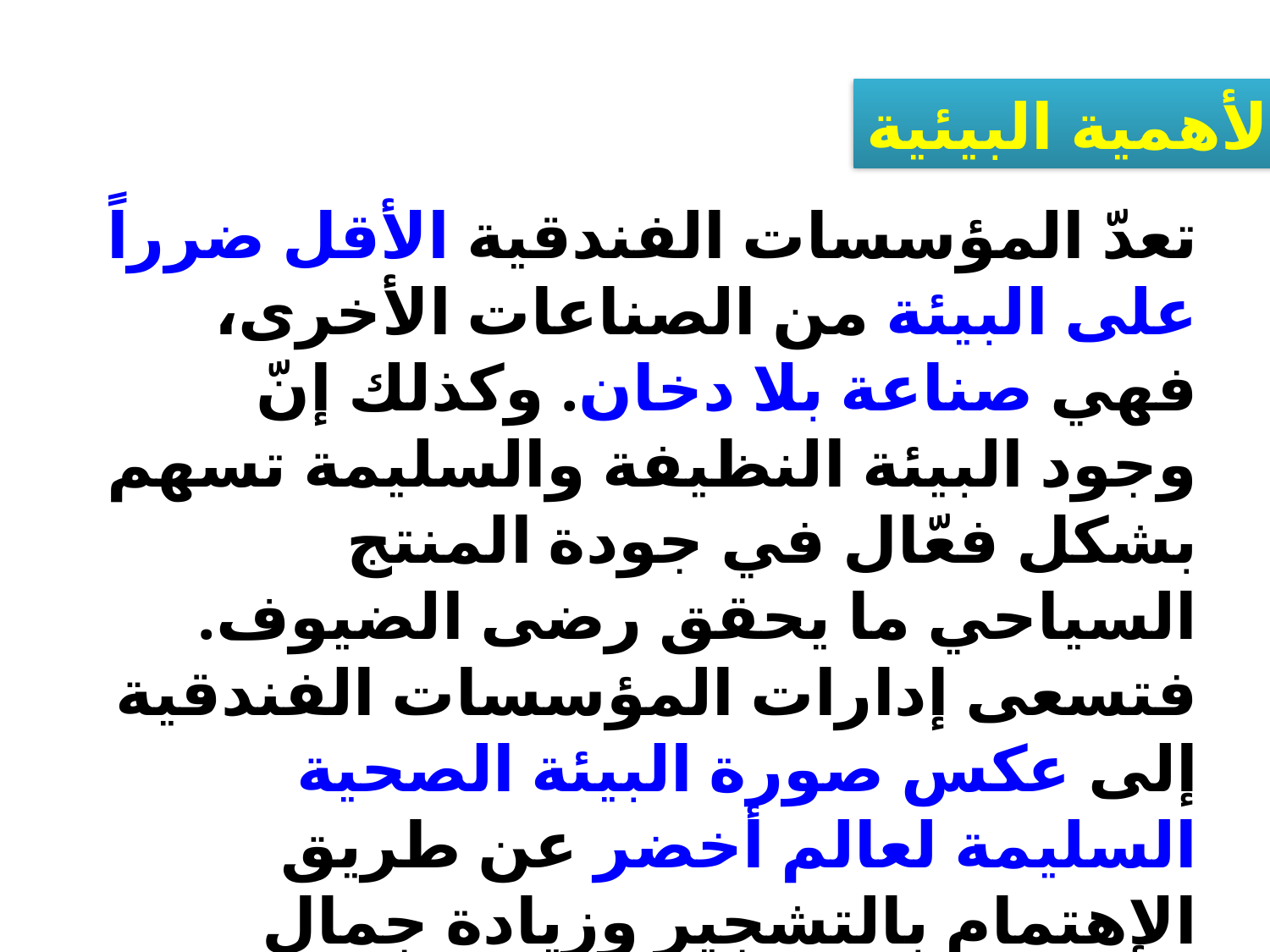

الأهمية البيئية
تعدّ المؤسسات الفندقية الأقل ضرراً على البيئة من الصناعات الأخرى، فهي صناعة بلا دخان. وكذلك إنّ وجود البيئة النظيفة والسليمة تسهم بشكل فعّال في جودة المنتج السياحي ما يحقق رضى الضيوف. فتسعى إدارات المؤسسات الفندقية إلى عكس صورة البيئة الصحية السليمة لعالم أخضر عن طريق الإهتمام بالتشجير وزيادة جمال الطبيعة. كما وإنّ إطفاء الأنوار والمكيفات عند ترك السائح للغرفة يشكل عاملاً مساعداً في تقليل ضرر التأثير الحراري على البيئة.